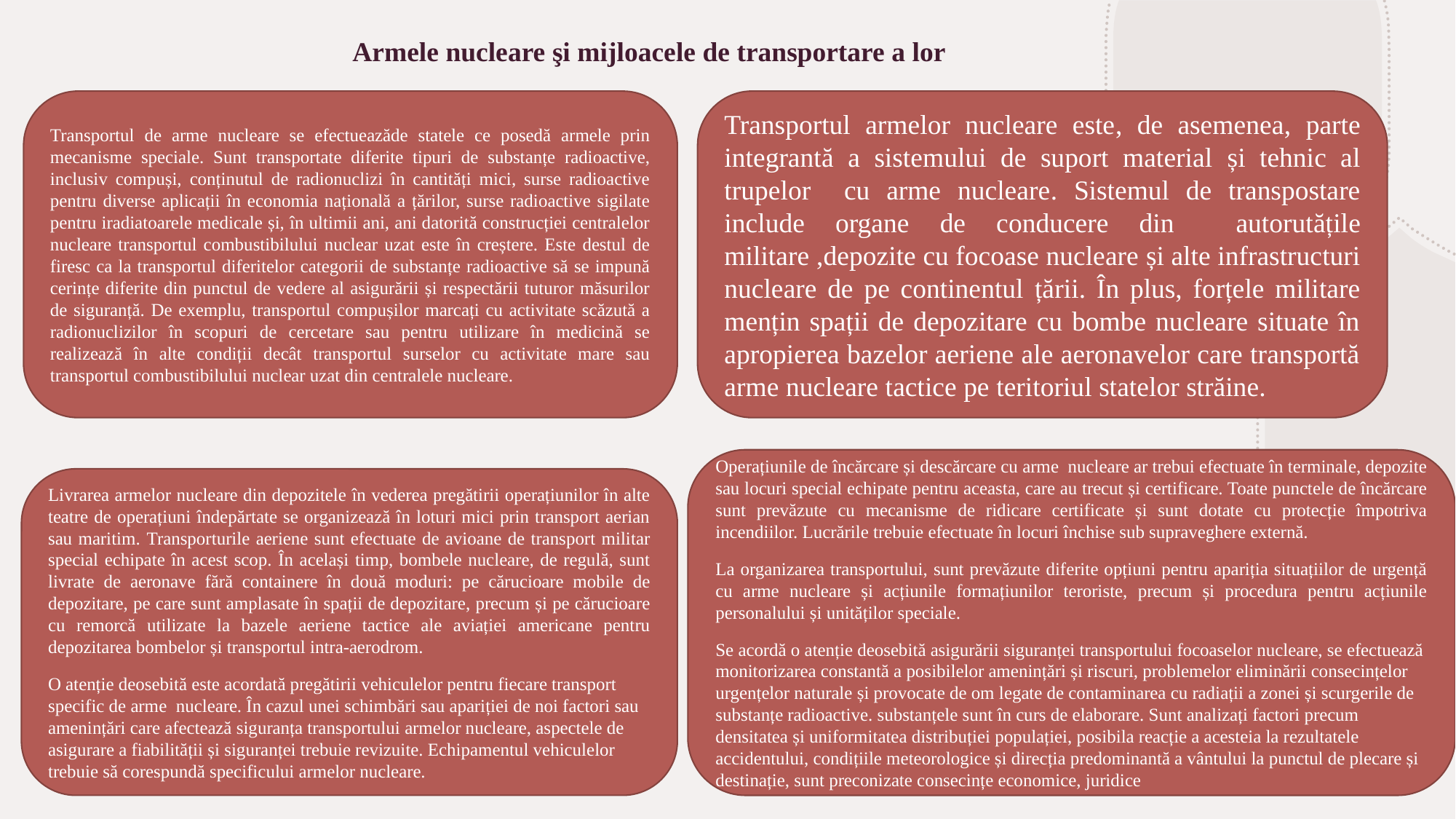

# Armele nucleare şi mijloacele de transportare a lor
Transportul armelor nucleare este, de asemenea, parte integrantă a sistemului de suport material și tehnic al trupelor  cu arme nucleare. Sistemul de transpostare include organe de conducere din  autorutățile militare ,depozite cu focoase nucleare și alte infrastructuri nucleare de pe continentul țării. În plus, forțele militare mențin spații de depozitare cu bombe nucleare situate în apropierea bazelor aeriene ale aeronavelor care transportă arme nucleare tactice pe teritoriul statelor străine.
Transportul de arme nucleare se efectueazăde statele ce posedă armele prin mecanisme speciale. Sunt transportate diferite tipuri de substanțe radioactive, inclusiv compuși, conținutul de radionuclizi în cantități mici, surse radioactive pentru diverse aplicații în economia națională a țărilor, surse radioactive sigilate pentru iradiatoarele medicale și, în ultimii ani, ani datorită construcției centralelor nucleare transportul combustibilului nuclear uzat este în creștere. Este destul de firesc ca la transportul diferitelor categorii de substanțe radioactive să se impună cerințe diferite din punctul de vedere al asigurării și respectării tuturor măsurilor de siguranță. De exemplu, transportul compușilor marcați cu activitate scăzută a radionuclizilor în scopuri de cercetare sau pentru utilizare în medicină se realizează în alte condiții decât transportul surselor cu activitate mare sau transportul combustibilului nuclear uzat din centralele nucleare.
Operațiunile de încărcare și descărcare cu arme  nucleare ar trebui efectuate în terminale, depozite sau locuri special echipate pentru aceasta, care au trecut și certificare. Toate punctele de încărcare sunt prevăzute cu mecanisme de ridicare certificate și sunt dotate cu protecție împotriva incendiilor. Lucrările trebuie efectuate în locuri închise sub supraveghere externă.
La organizarea transportului, sunt prevăzute diferite opțiuni pentru apariția situațiilor de urgență cu arme nucleare și acțiunile formațiunilor teroriste, precum și procedura pentru acțiunile personalului și unităților speciale.
Se acordă o atenție deosebită asigurării siguranței transportului focoaselor nucleare, se efectuează monitorizarea constantă a posibilelor amenințări și riscuri, problemelor eliminării consecințelor urgențelor naturale și provocate de om legate de contaminarea cu radiații a zonei și scurgerile de substanțe radioactive. substanțele sunt în curs de elaborare. Sunt analizați factori precum densitatea și uniformitatea distribuției populației, posibila reacție a acesteia la rezultatele accidentului, condițiile meteorologice și direcția predominantă a vântului la punctul de plecare și destinație, sunt preconizate consecințe economice, juridice
Livrarea armelor nucleare din depozitele în vederea pregătirii operațiunilor în alte teatre de operațiuni îndepărtate se organizează în loturi mici prin transport aerian sau maritim. Transporturile aeriene sunt efectuate de avioane de transport militar special echipate în acest scop. În același timp, bombele nucleare, de regulă, sunt livrate de aeronave fără containere în două moduri: pe cărucioare mobile de depozitare, pe care sunt amplasate în spații de depozitare, precum și pe cărucioare cu remorcă utilizate la bazele aeriene tactice ale aviației americane pentru depozitarea bombelor și transportul intra-aerodrom.
O atenție deosebită este acordată pregătirii vehiculelor pentru fiecare transport specific de arme  nucleare. În cazul unei schimbări sau apariției de noi factori sau amenințări care afectează siguranța transportului armelor nucleare, aspectele de asigurare a fiabilității și siguranței trebuie revizuite. Echipamentul vehiculelor trebuie să corespundă specificului armelor nucleare.